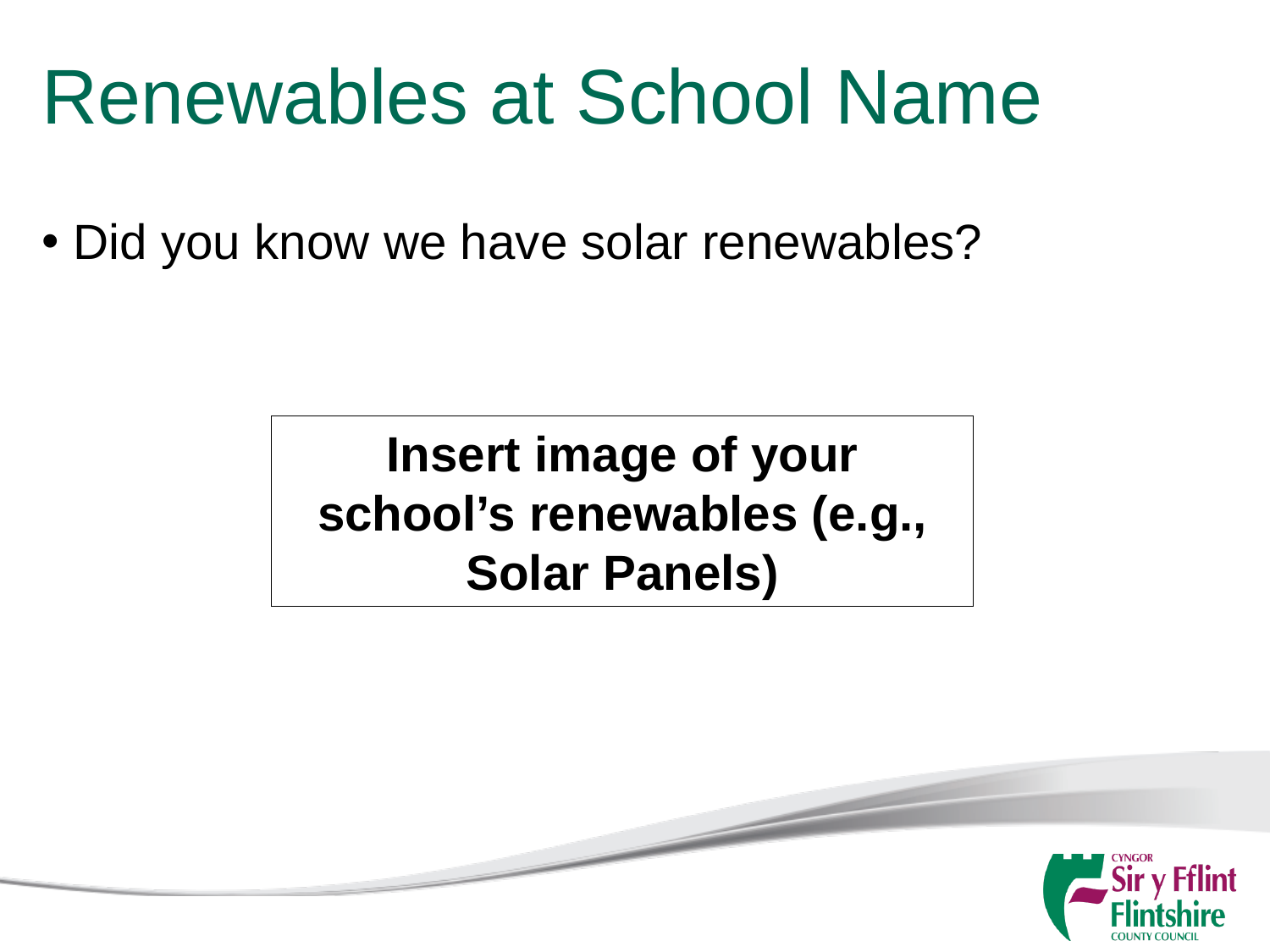

# Renewables at School Name
Did you know we have solar renewables?
Insert image of your school’s renewables (e.g., Solar Panels)